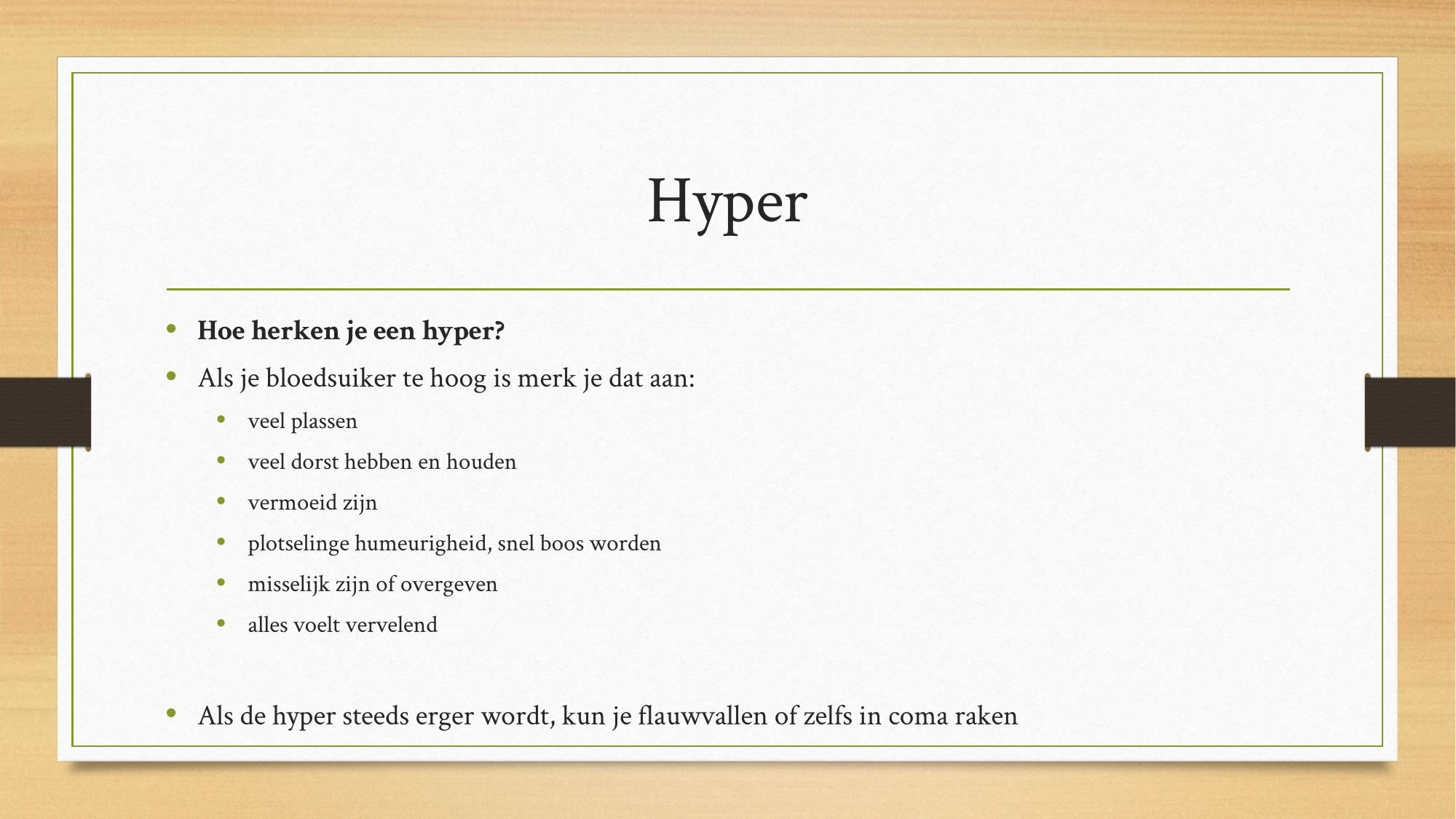

# Hyper
Hoe herken je een hyper?
Als je bloedsuiker te hoog is merk je dat aan:
veel plassen
veel dorst hebben en houden
vermoeid zijn
plotselinge humeurigheid, snel boos worden
misselijk zijn of overgeven
alles voelt vervelend

Als de hyper steeds erger wordt, kun je flauwvallen of zelfs in coma raken